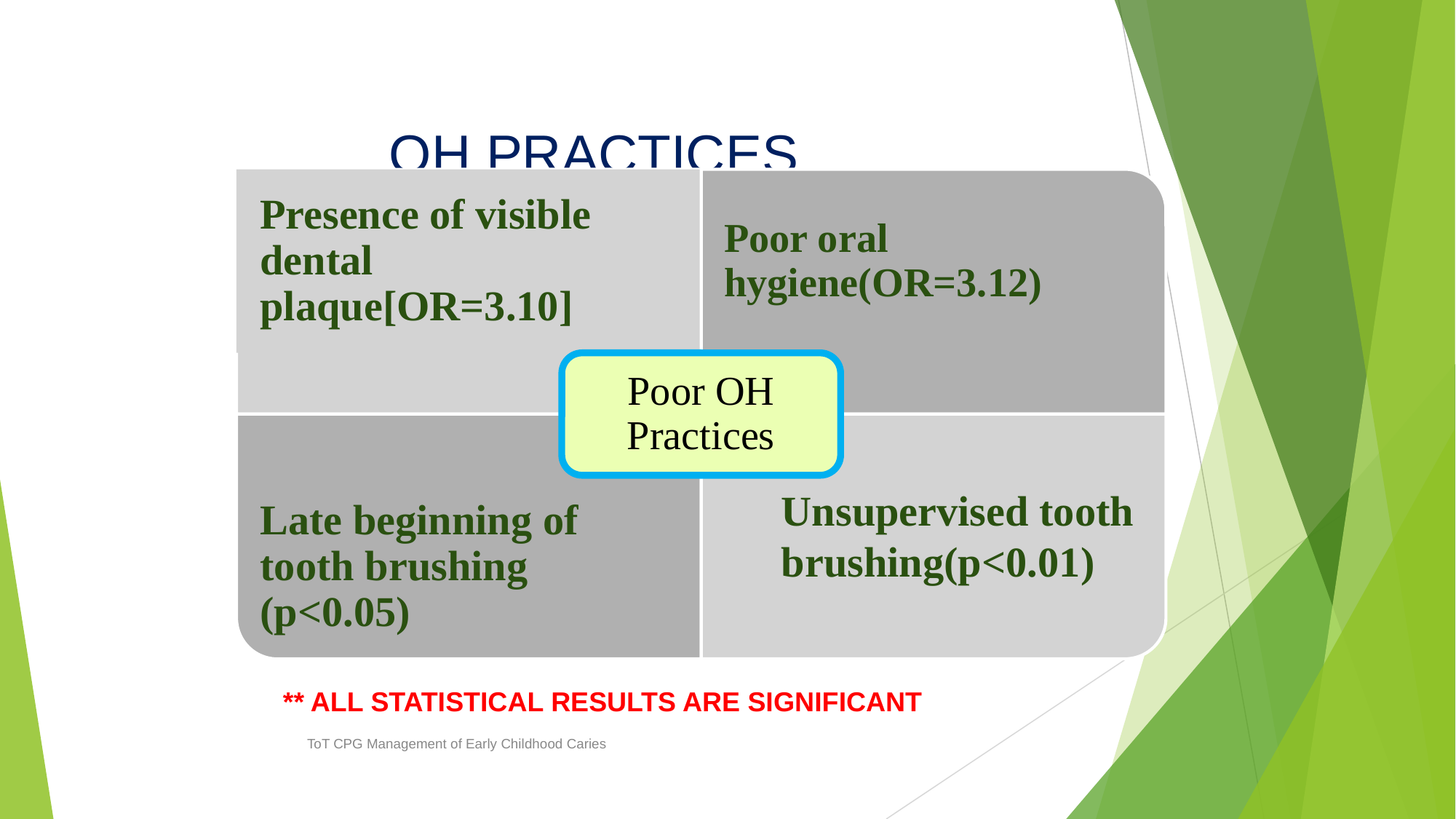

# OH PRACTICES
Presence of visible dental plaque[OR=3.10]

Poor oral hygiene(OR=3.12)

Poor OH Practices

Late beginning of tooth brushing (p<0.05)

Unsupervised tooth brushing(p<0.01)

** ALL STATISTICAL RESULTS ARE SIGNIFICANT

ToT CPG Management of Early Childhood Caries